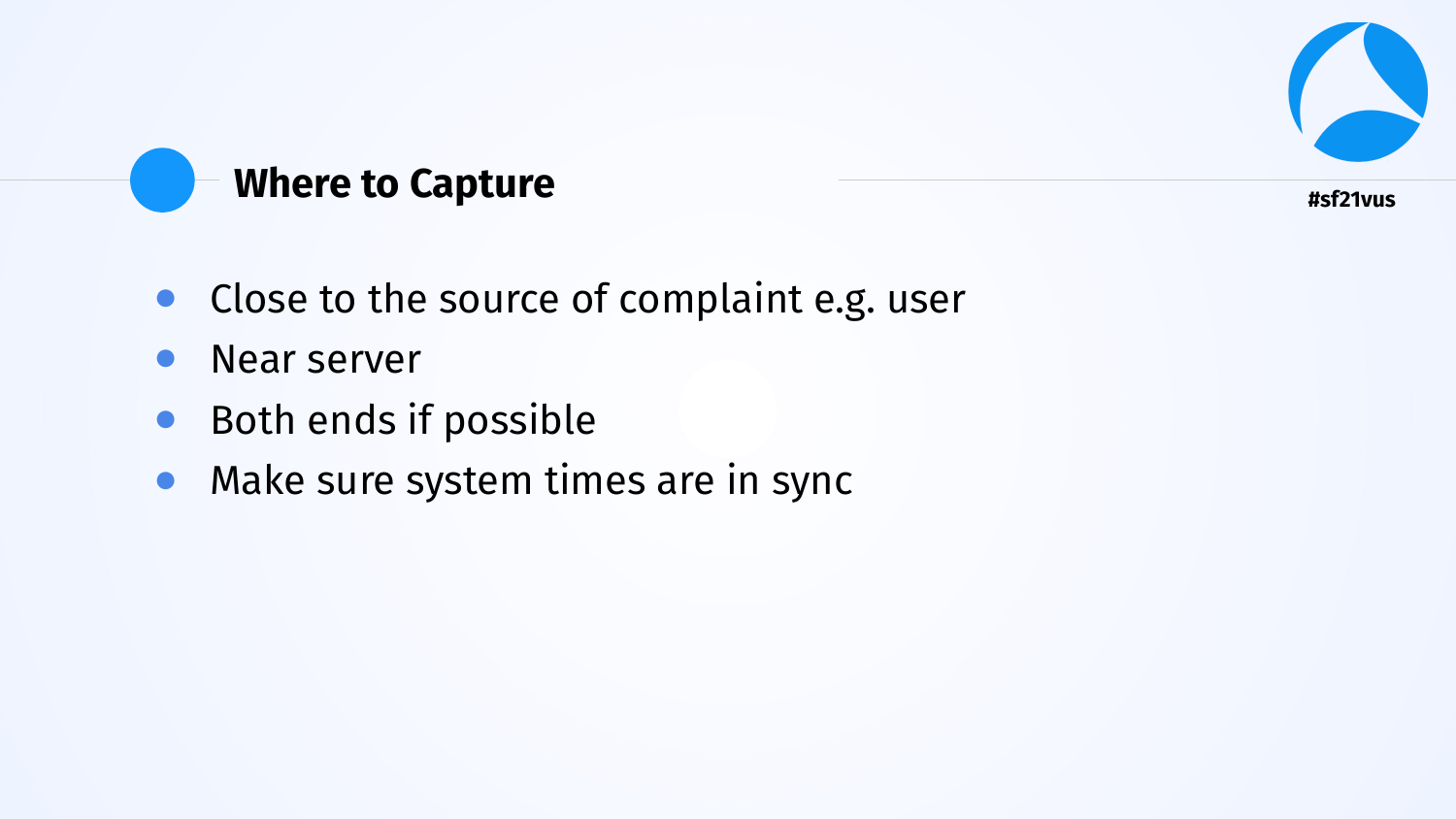

# Where to Capture
Close to the source of complaint e.g. user
Near server
Both ends if possible
Make sure system times are in sync